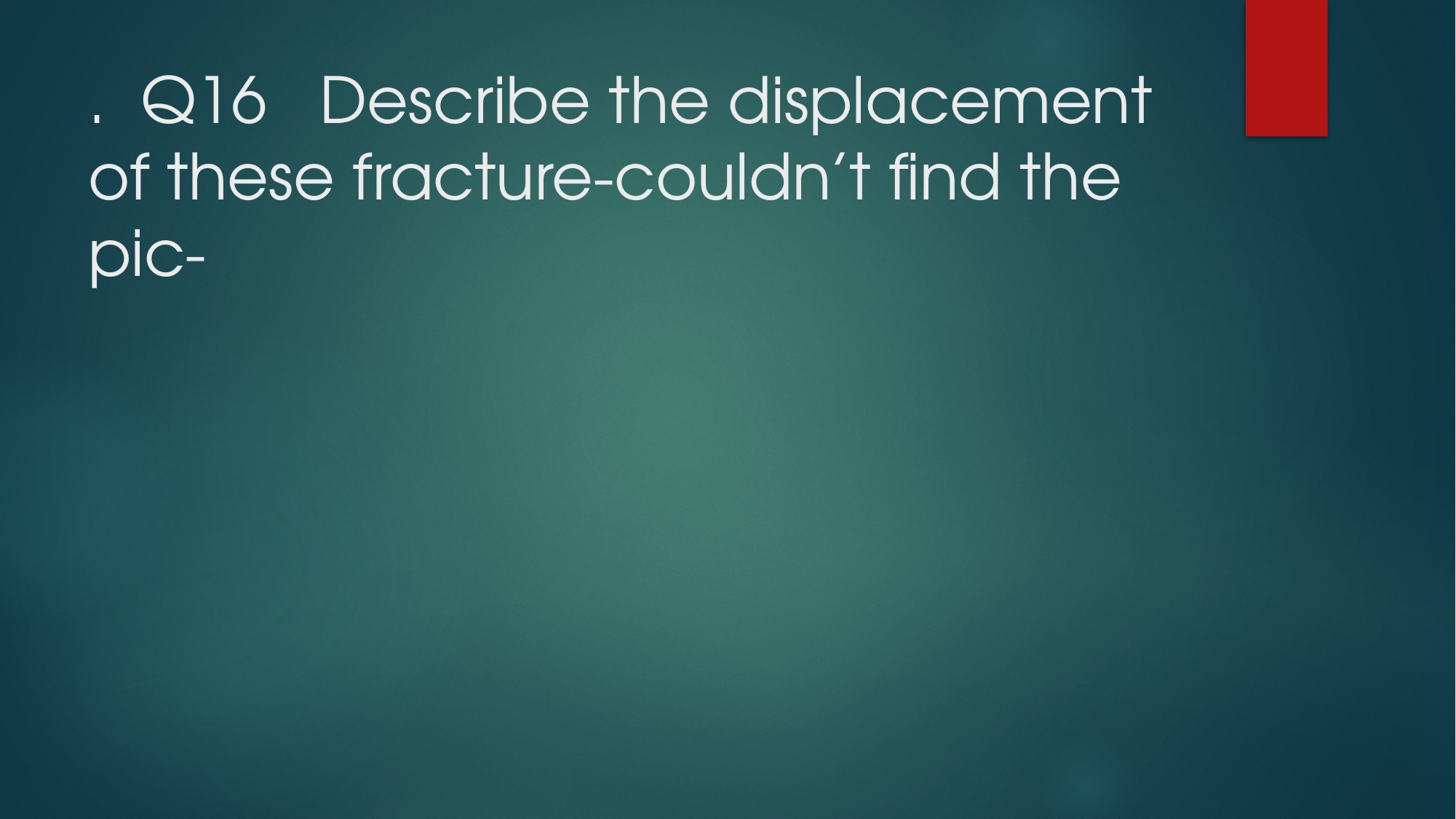

# .  Q16   Describe the displacement of these fracture-couldn’t find the pic-